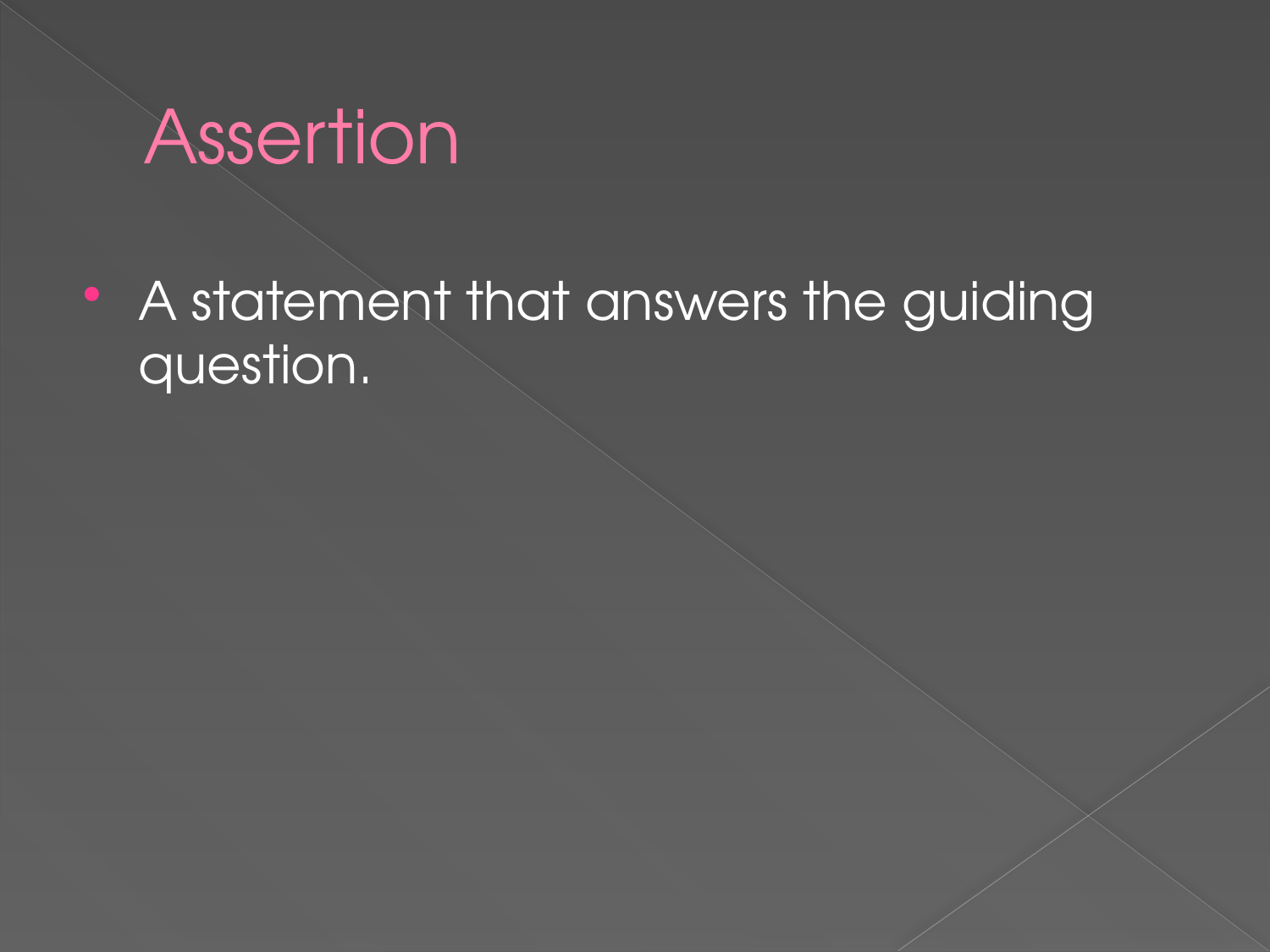

# Assertion
A statement that answers the guiding question.